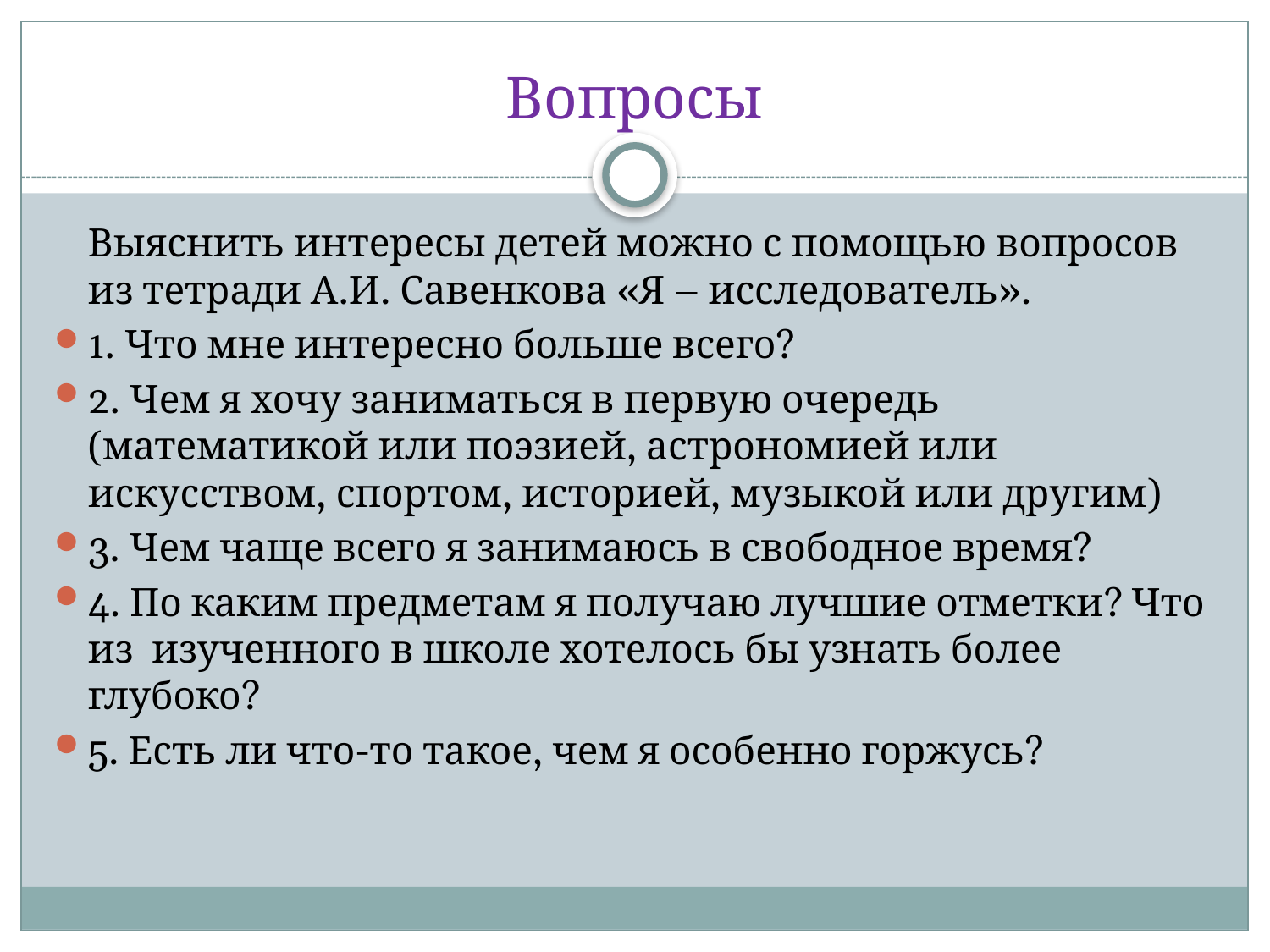

# Вопросы
		Выяснить интересы детей можно с помощью вопросов из тетради А.И. Савенкова «Я – исследователь».
1. Что мне интересно больше всего?
2. Чем я хочу заниматься в первую очередь (математикой или поэзией, астрономией или искусством, спортом, историей, музыкой или другим)
3. Чем чаще всего я занимаюсь в свободное время?
4. По каким предметам я получаю лучшие отметки? Что из  изученного в школе хотелось бы узнать более глубоко?
5. Есть ли что-то такое, чем я особенно горжусь?